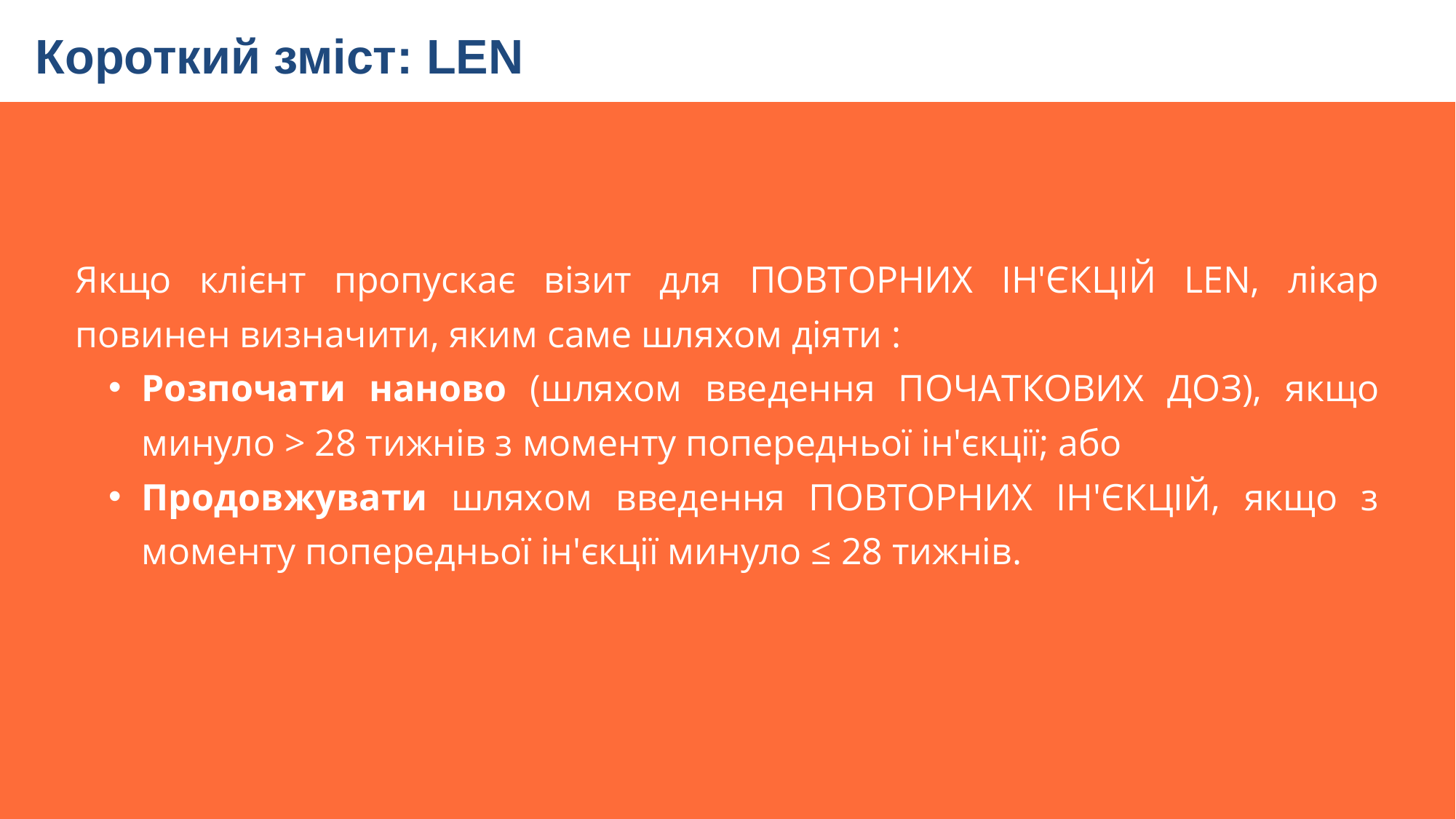

Короткий зміст: LEN

Якщо клієнт пропускає візит для ПОВТОРНИХ ІН'ЄКЦІЙ LEN, лікар повинен визначити, яким саме шляхом діяти :
Розпочати наново (шляхом введення ПОЧАТКОВИХ ДОЗ), якщо минуло > 28 тижнів з моменту попередньої ін'єкції; або
Продовжувати шляхом введення ПОВТОРНИХ ІН'ЄКЦІЙ, якщо з моменту попередньої ін'єкції минуло ≤ 28 тижнів.